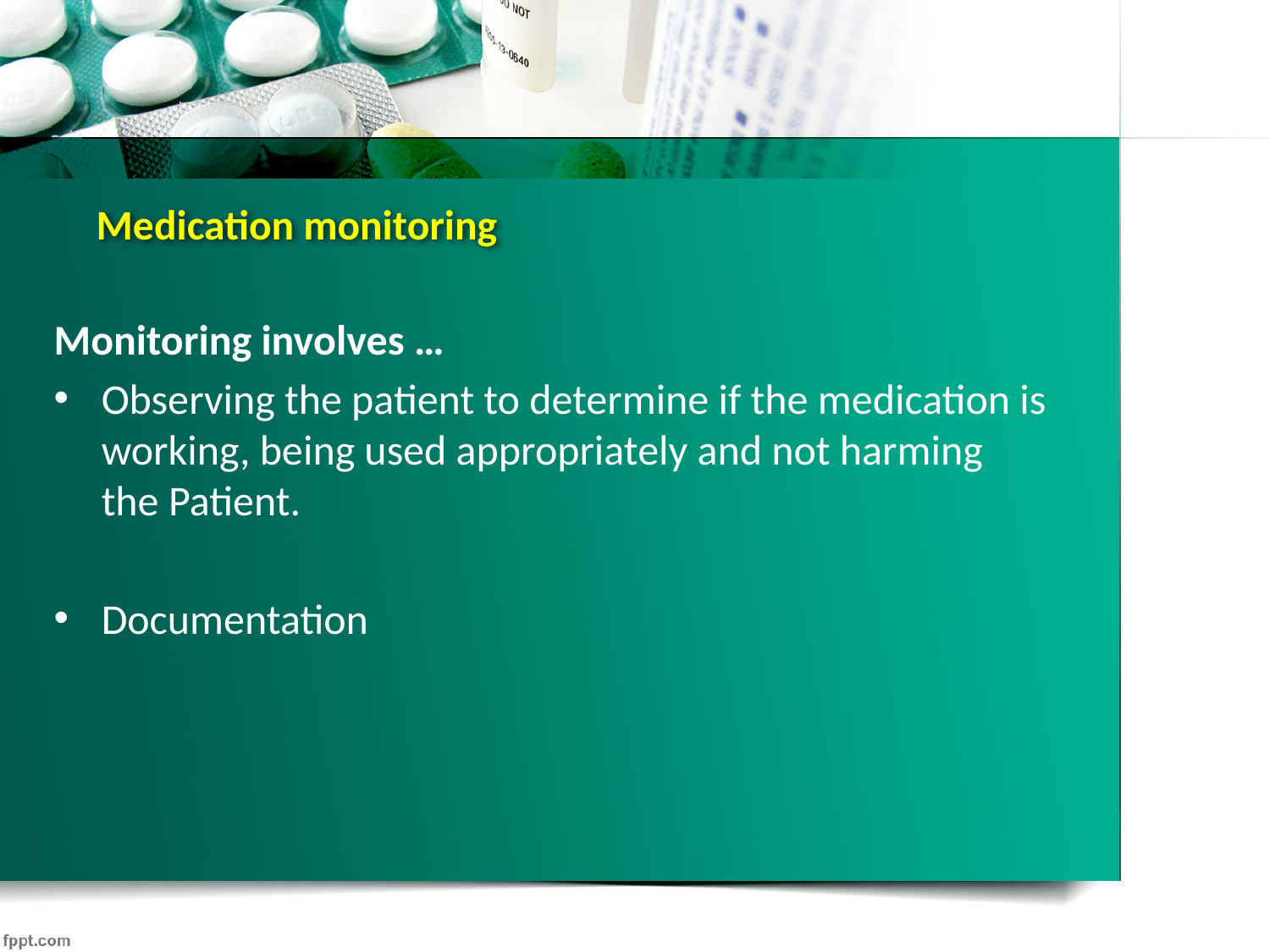

# Medication monitoring
Monitoring involves …
Observing the patient to determine if the medication is working, being used appropriately and not harming the Patient.

Documentation